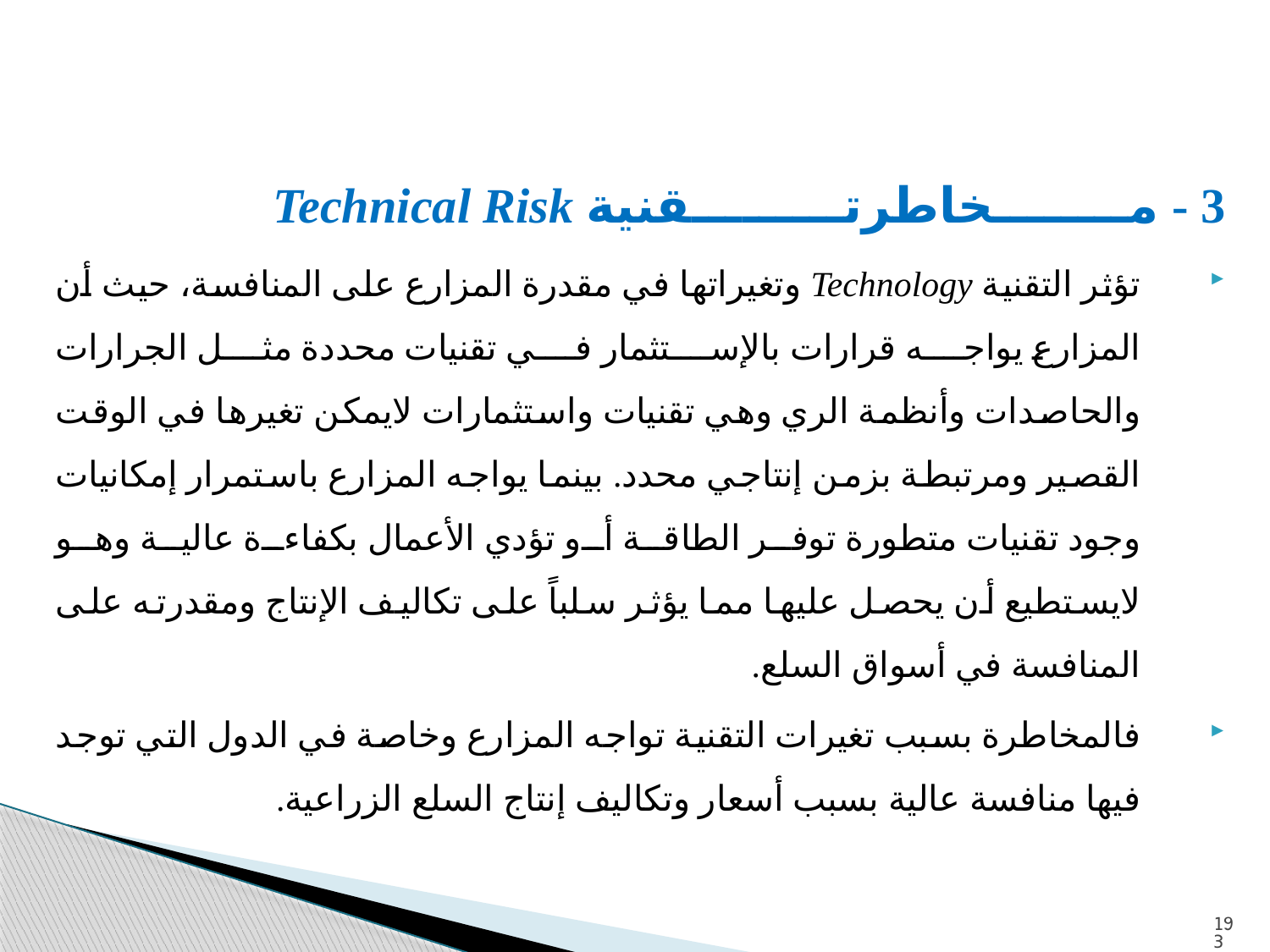

3 - مــــــــخاطرتـــــــــقنية Technical Risk
تؤثر التقنية Technology وتغيراتها في مقدرة المزارع على المنافسة، حيث أن المزارع يواجه قرارات بالإستثمار في تقنيات محددة مثل الجرارات والحاصدات وأنظمة الري وهي تقنيات واستثمارات لايمكن تغيرها في الوقت القصير ومرتبطة بزمن إنتاجي محدد. بينما يواجه المزارع باستمرار إمكانيات وجود تقنيات متطورة توفر الطاقة أو تؤدي الأعمال بكفاءة عالية وهو لايستطيع أن يحصل عليها مما يؤثر سلباً على تكاليف الإنتاج ومقدرته على المنافسة في أسواق السلع.
فالمخاطرة بسبب تغيرات التقنية تواجه المزارع وخاصة في الدول التي توجد فيها منافسة عالية بسبب أسعار وتكاليف إنتاج السلع الزراعية.
193